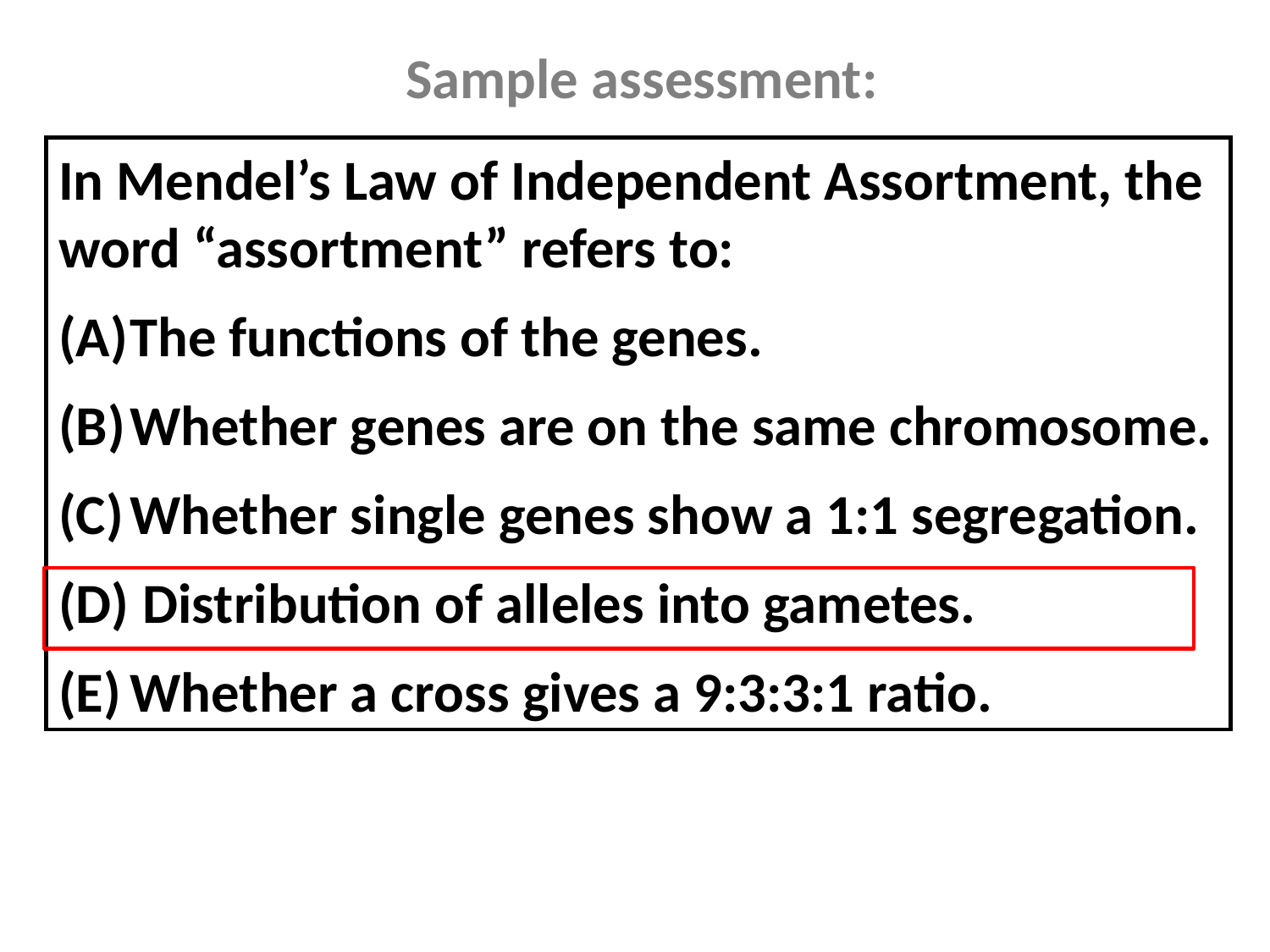

Sample assessment:
In Mendel’s Law of Independent Assortment, the word “assortment” refers to:
The functions of the genes.
Whether genes are on the same chromosome.
Whether single genes show a 1:1 segregation.
 Distribution of alleles into gametes.
Whether a cross gives a 9:3:3:1 ratio.